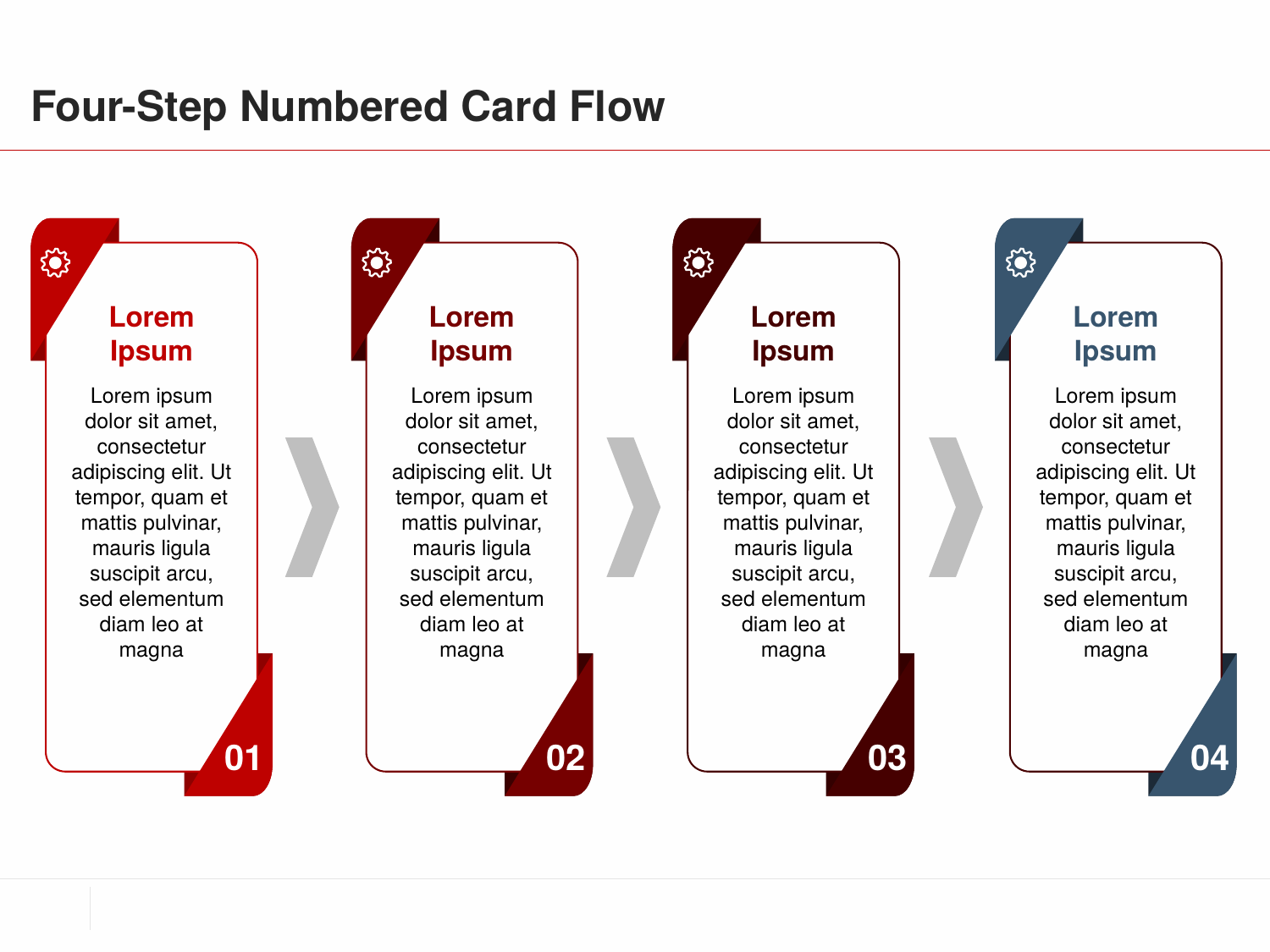

# Four-Step Numbered Card Flow

Lorem Ipsum
Lorem Ipsum
Lorem Ipsum
Lorem Ipsum
Lorem ipsum dolor sit amet, consectetur adipiscing elit. Ut tempor, quam et mattis pulvinar, mauris ligula suscipit arcu, sed elementum diam leo at magna
Lorem ipsum dolor sit amet, consectetur adipiscing elit. Ut tempor, quam et mattis pulvinar, mauris ligula suscipit arcu, sed elementum diam leo at magna
Lorem ipsum dolor sit amet, consectetur adipiscing elit. Ut tempor, quam et mattis pulvinar, mauris ligula suscipit arcu, sed elementum diam leo at magna
Lorem ipsum dolor sit amet, consectetur adipiscing elit. Ut tempor, quam et mattis pulvinar, mauris ligula suscipit arcu, sed elementum diam leo at magna

03
04
01
02